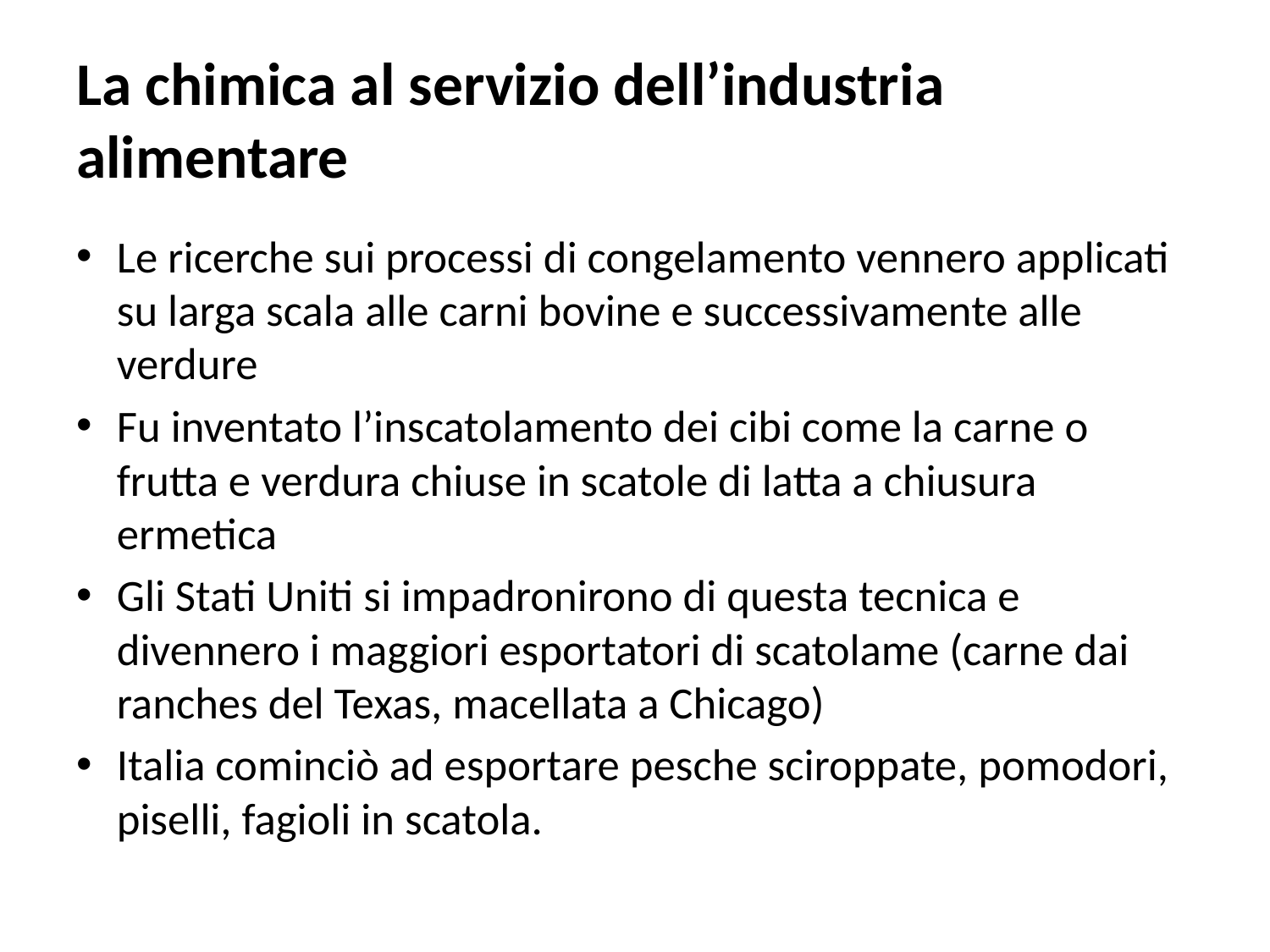

# La chimica al servizio dell’industria alimentare
Le ricerche sui processi di congelamento vennero applicati su larga scala alle carni bovine e successivamente alle verdure
Fu inventato l’inscatolamento dei cibi come la carne o frutta e verdura chiuse in scatole di latta a chiusura ermetica
Gli Stati Uniti si impadronirono di questa tecnica e divennero i maggiori esportatori di scatolame (carne dai ranches del Texas, macellata a Chicago)
Italia cominciò ad esportare pesche sciroppate, pomodori, piselli, fagioli in scatola.